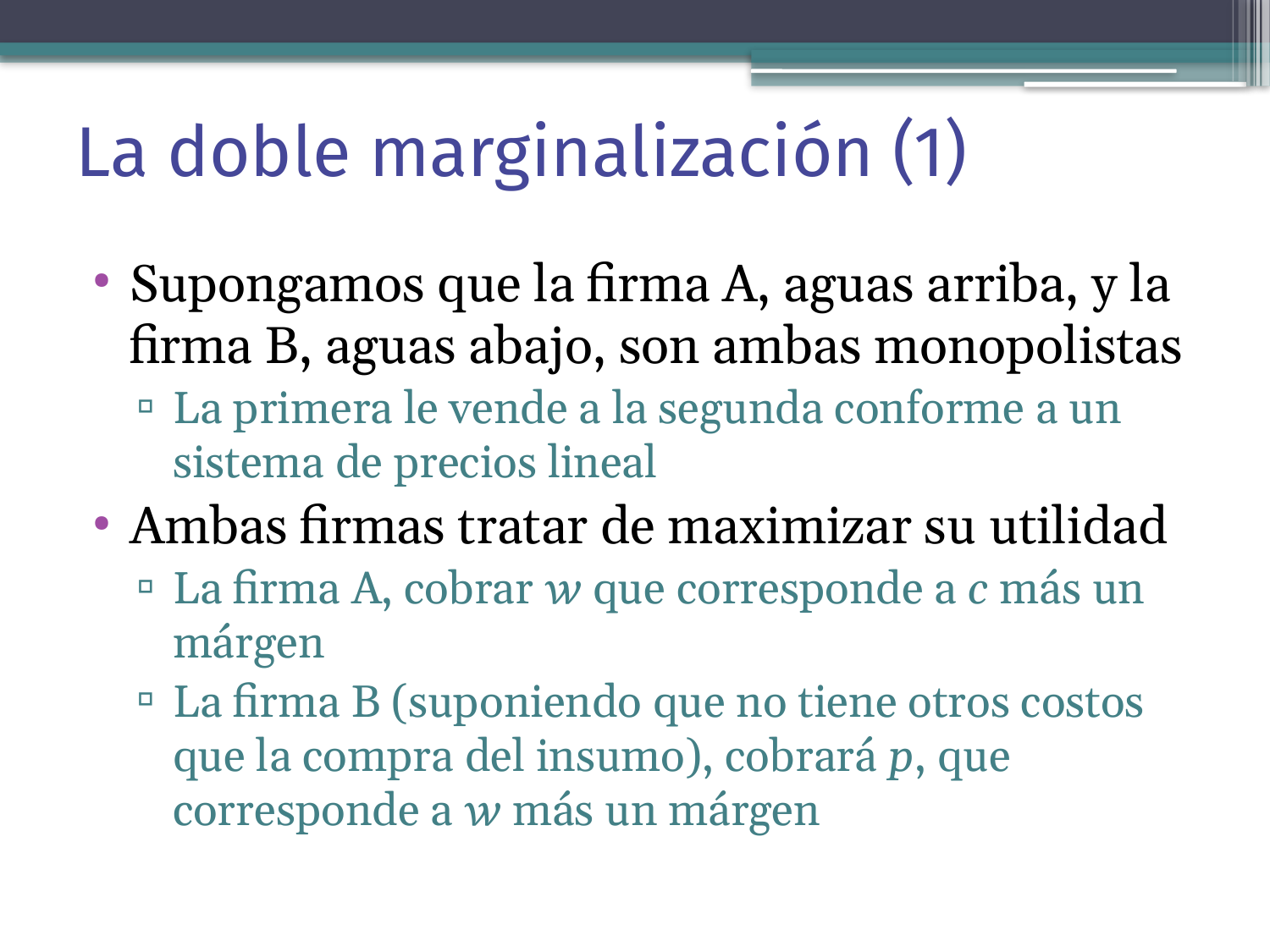

# La doble marginalización (1)
Supongamos que la firma A, aguas arriba, y la firma B, aguas abajo, son ambas monopolistas
La primera le vende a la segunda conforme a un sistema de precios lineal
Ambas firmas tratar de maximizar su utilidad
La firma A, cobrar w que corresponde a c más un márgen
La firma B (suponiendo que no tiene otros costos que la compra del insumo), cobrará p, que corresponde a w más un márgen